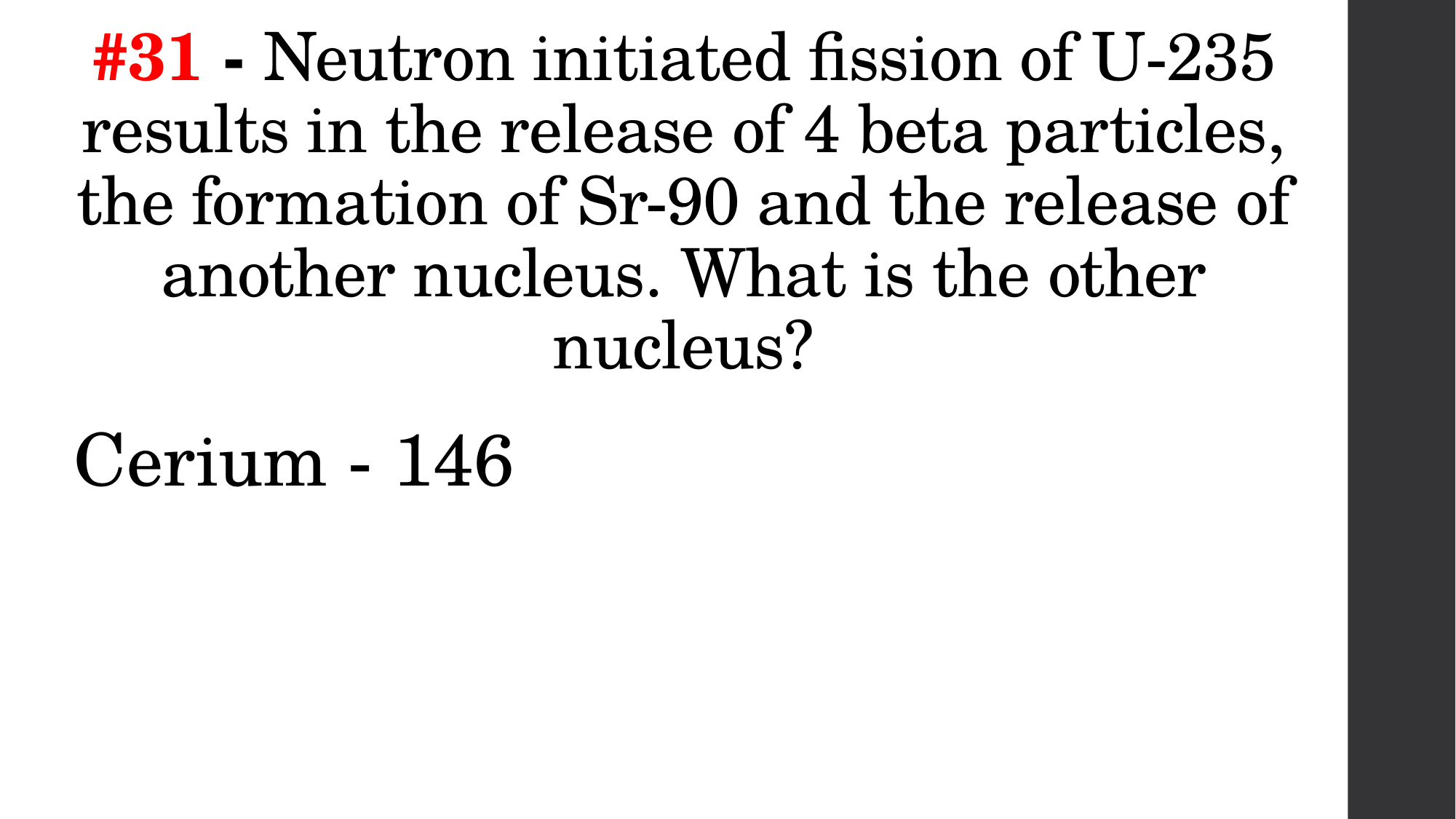

# #31 - Neutron initiated fission of U-235 results in the release of 4 beta particles, the formation of Sr-90 and the release of another nucleus. What is the other nucleus?
Cerium - 146